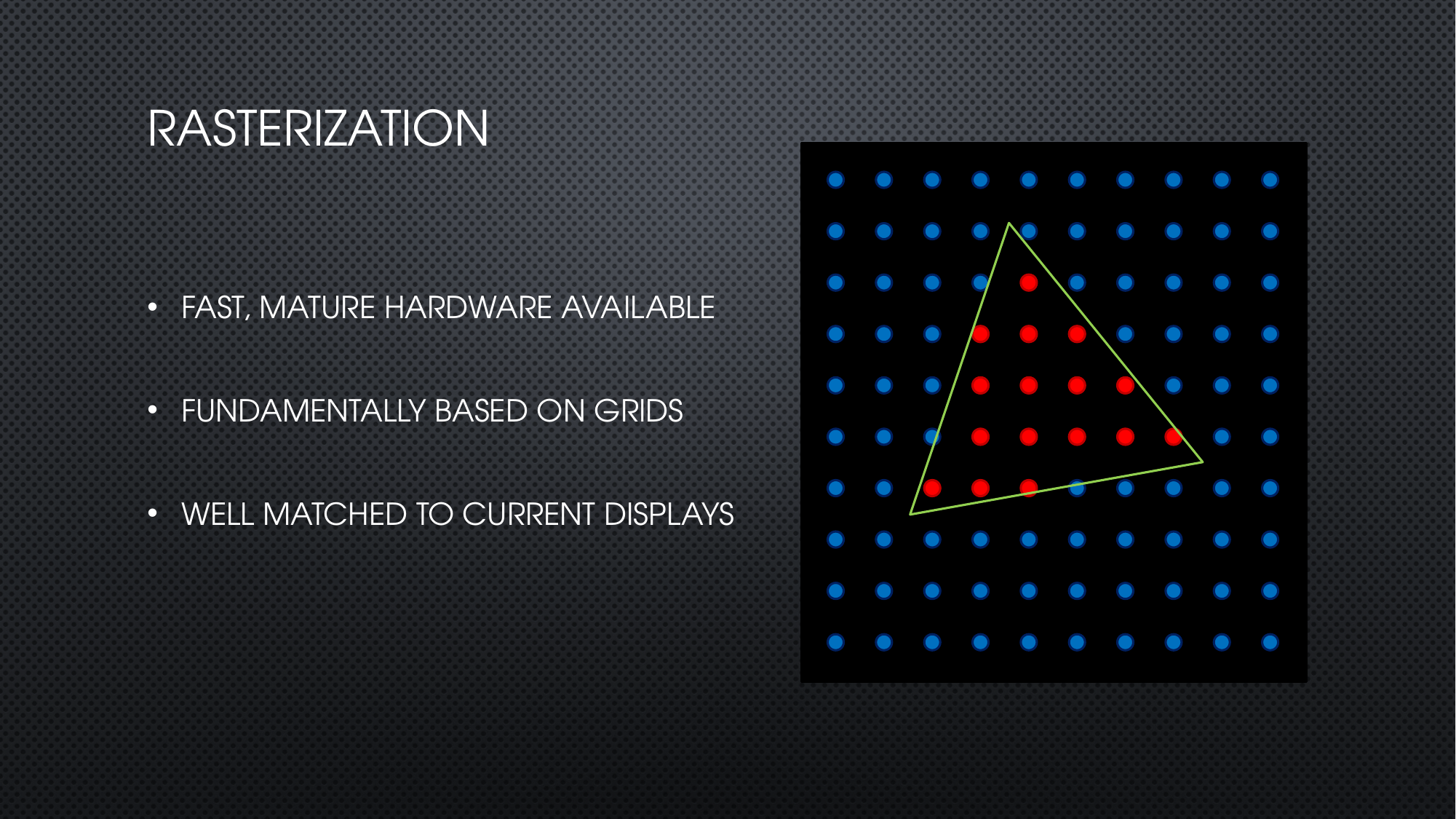

# Rasterization

Fast, mature hardware available

Fundamentally based on grids

Well matched to current displays